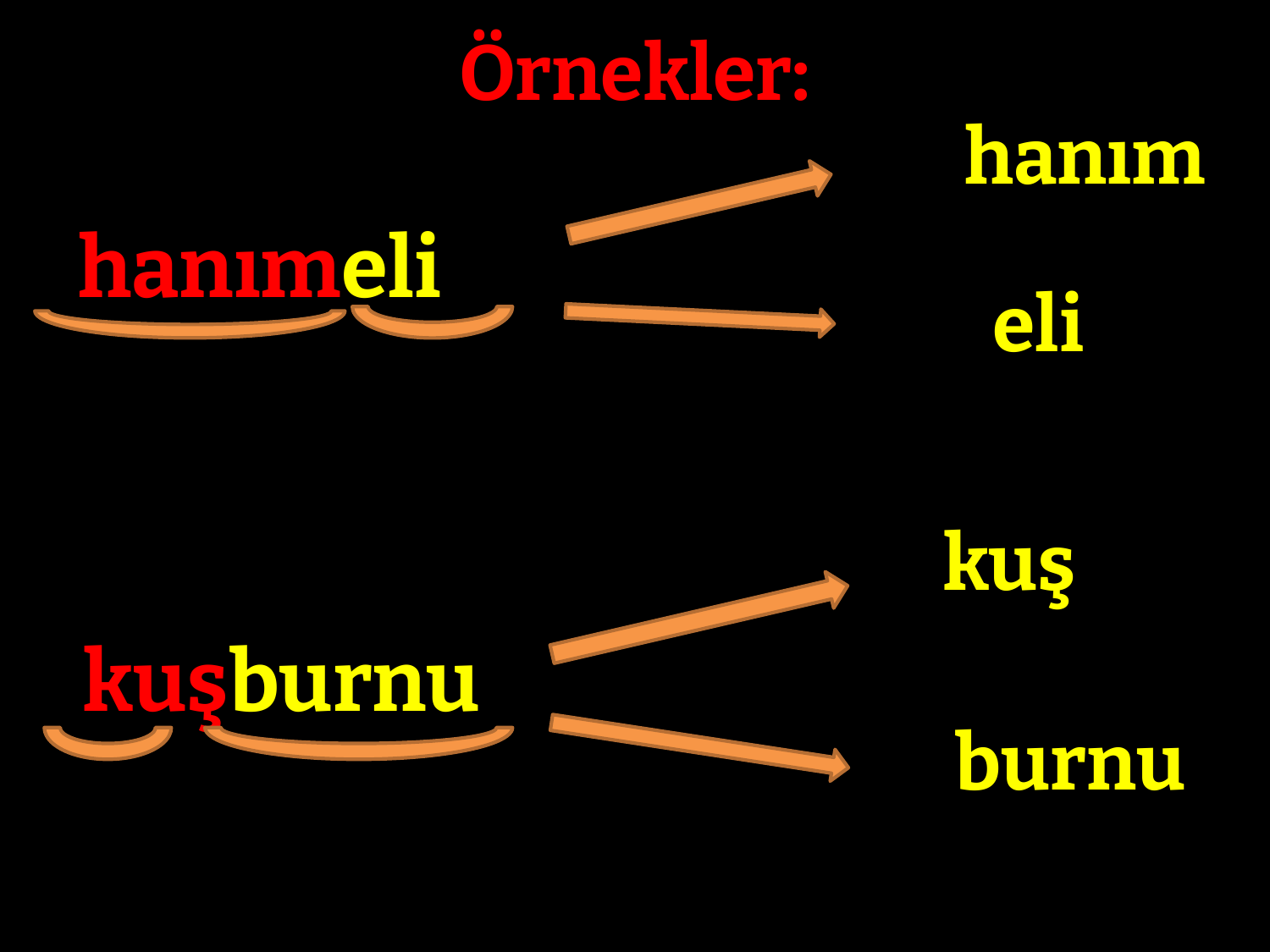

Örnekler:

hanım

hanımeli
eli

#

kuş

kuşburnu

burnu